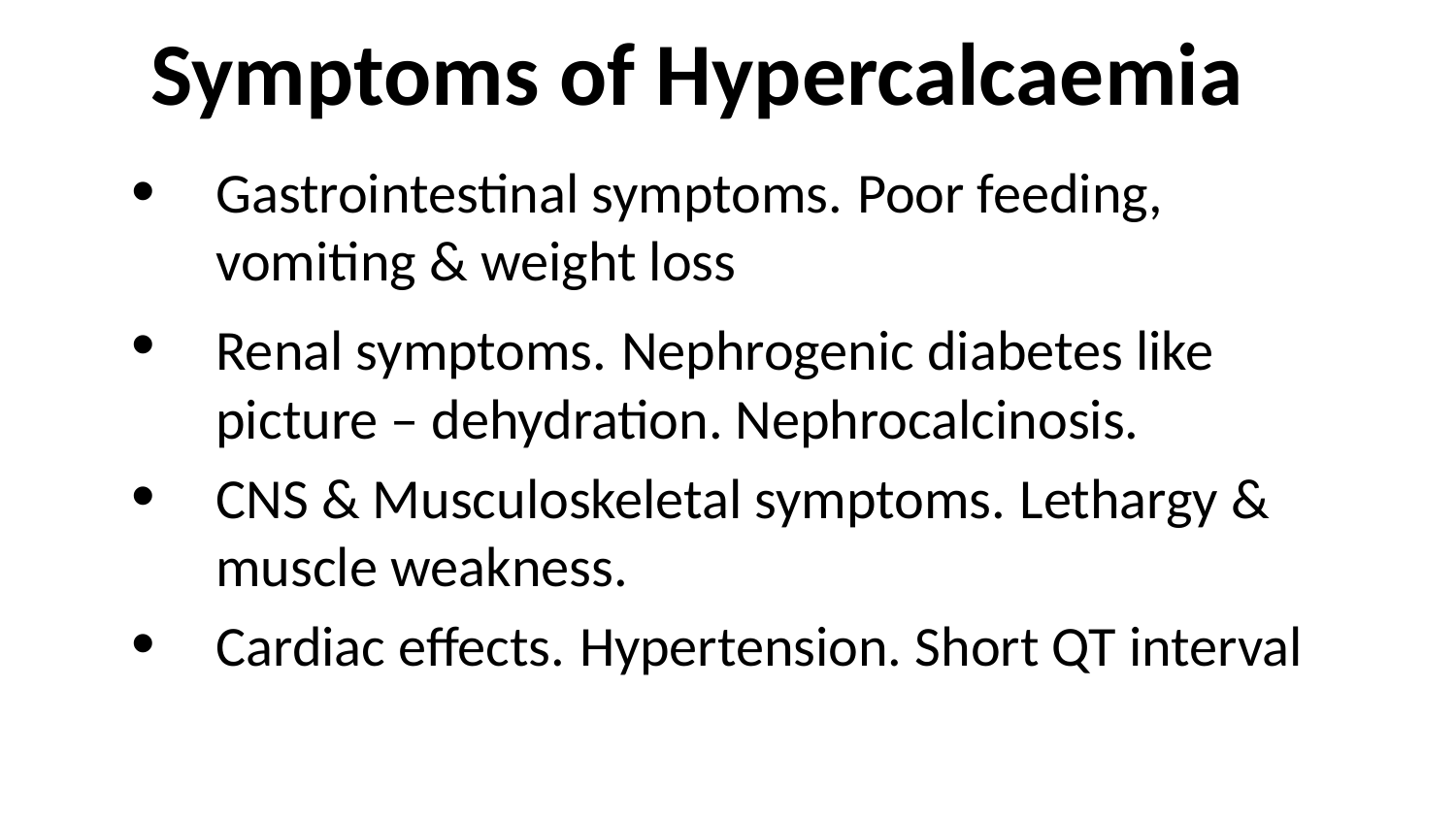

Symptoms of Hypercalcaemia

Gastrointestinal symptoms. Poor feeding, vomiting & weight loss
Renal symptoms. Nephrogenic diabetes like picture – dehydration. Nephrocalcinosis.
CNS & Musculoskeletal symptoms. Lethargy &  muscle weakness.
Cardiac effects. Hypertension. Short QT interval